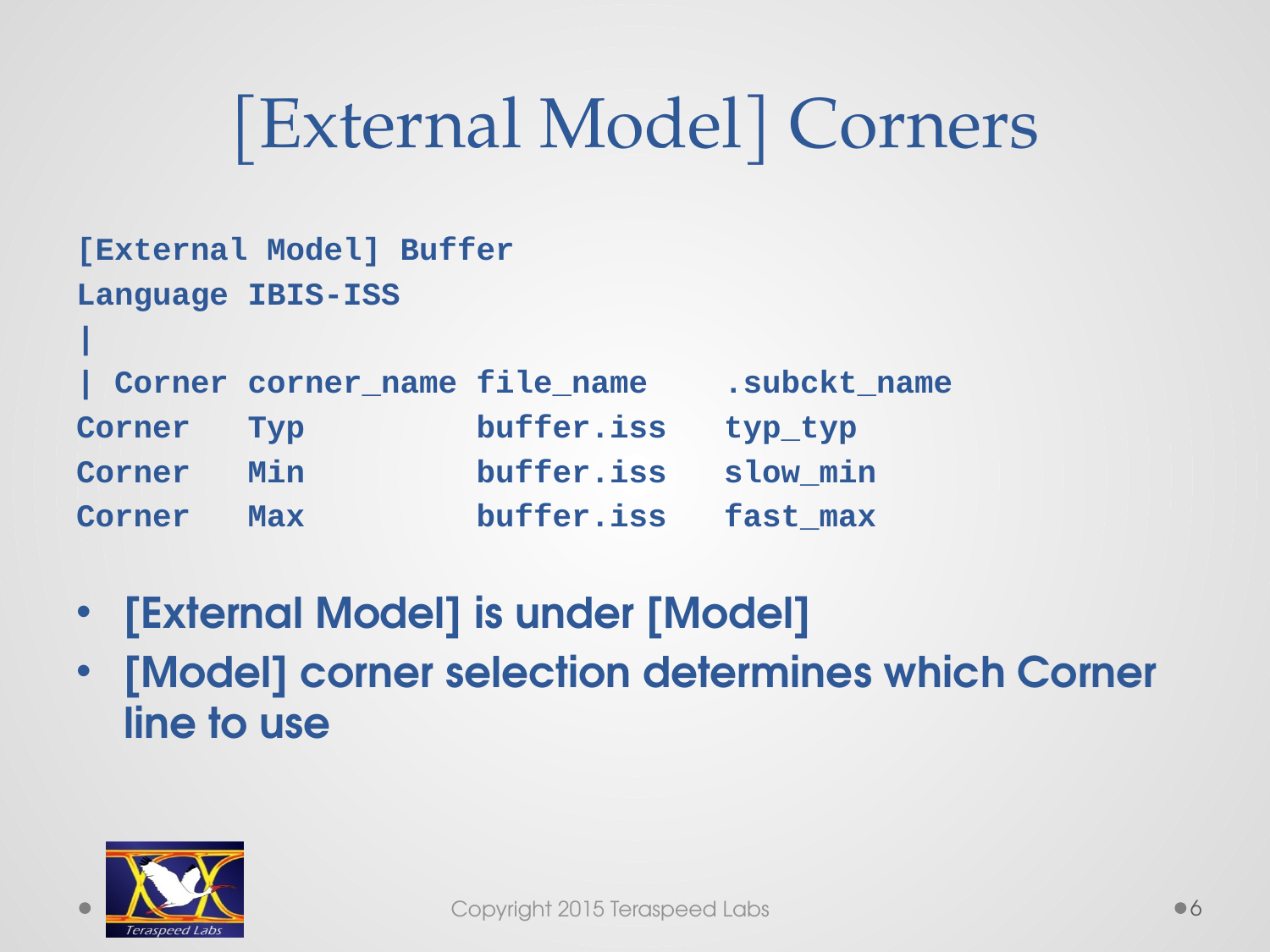

# [External Model] Corners
[External Model] Buffer
Language IBIS-ISS
|
| Corner corner_name file_name    .subckt_name
Corner   Typ         buffer.iss   typ_typ
Corner   Min         buffer.iss   slow_min
Corner   Max         buffer.iss   fast_max

[External Model] is under [Model]
[Model] corner selection determines which Corner line to use
6
Copyright 2015 Teraspeed Labs